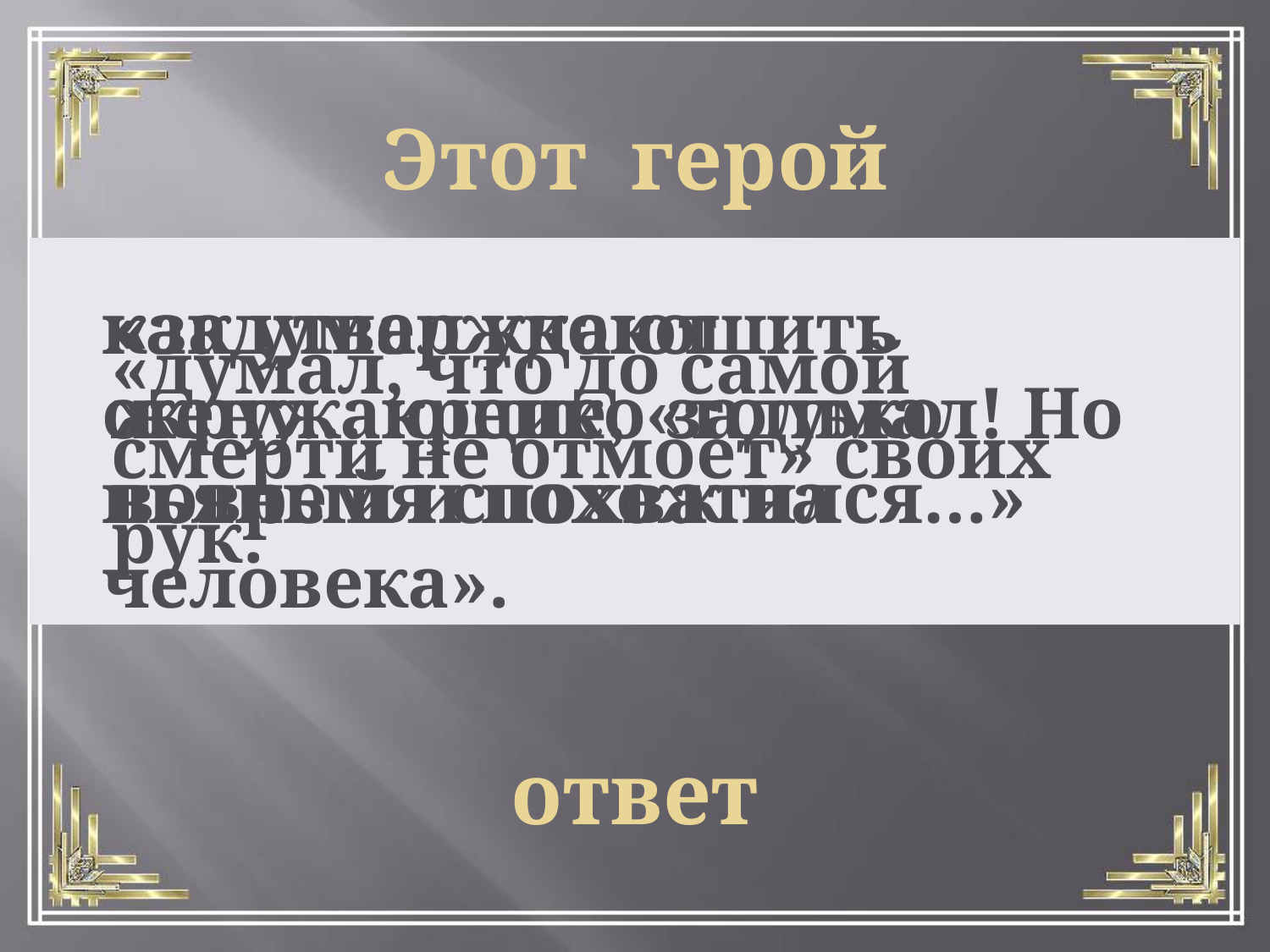

Этот  герой

как утверждают окружающие, «только пьяный и похож на человека».
«задумал укокошить жену… крепко задумал! Но вовремя спохватился…»
«думал, что до самой смерти не отмоет» своих рук.
ответ